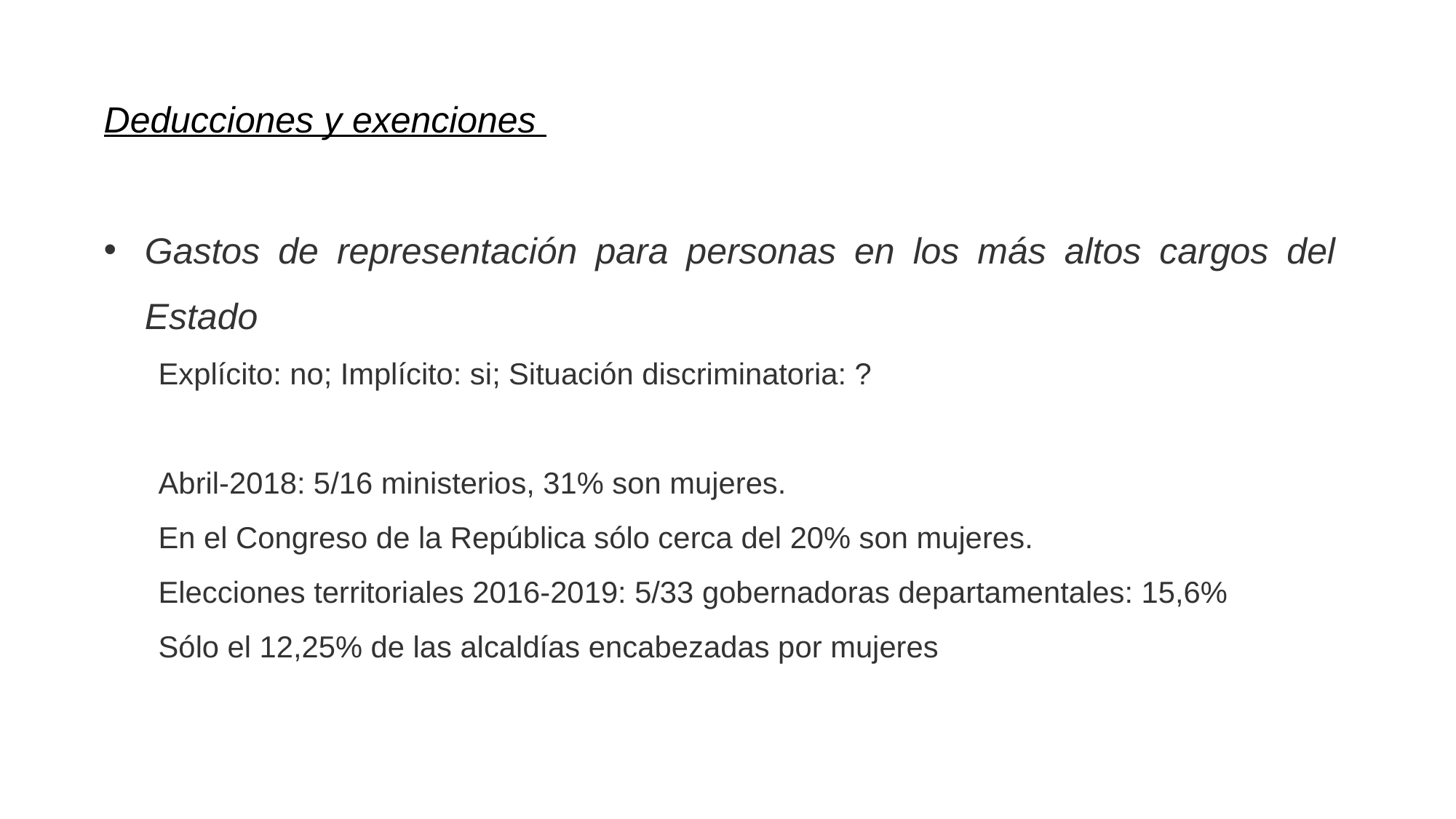

Deducciones y exenciones

Gastos de representación para personas en los más altos cargos del Estado
Explícito: no; Implícito: si; Situación discriminatoria: ?

Abril-2018: 5/16 ministerios, 31% son mujeres.
En el Congreso de la República sólo cerca del 20% son mujeres.
Elecciones territoriales 2016-2019: 5/33 gobernadoras departamentales: 15,6%
Sólo el 12,25% de las alcaldías encabezadas por mujeres